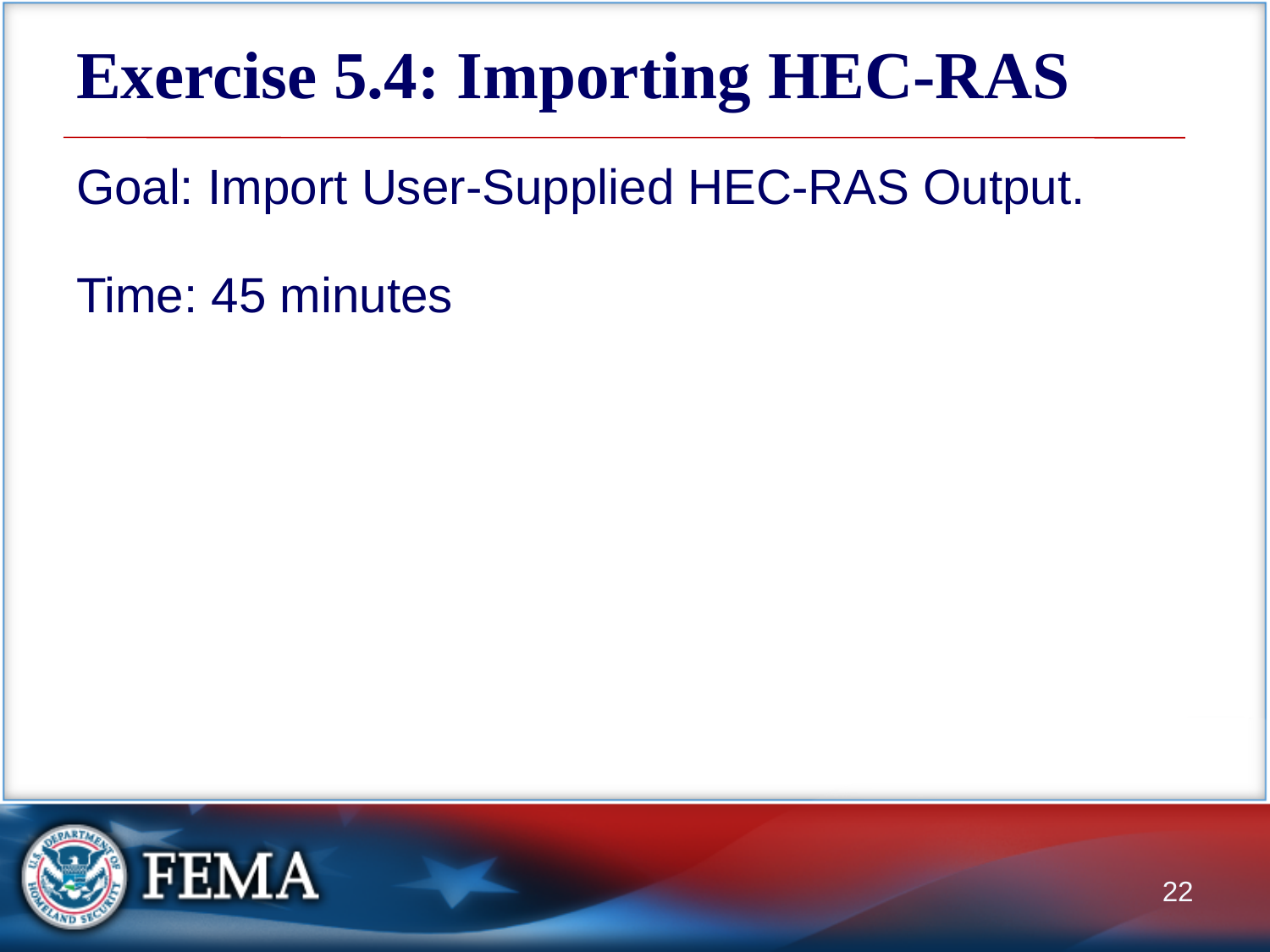

# Exercise 5.4: Importing HEC-RAS
Goal: Import User-Supplied HEC-RAS Output.
Time: 45 minutes
22